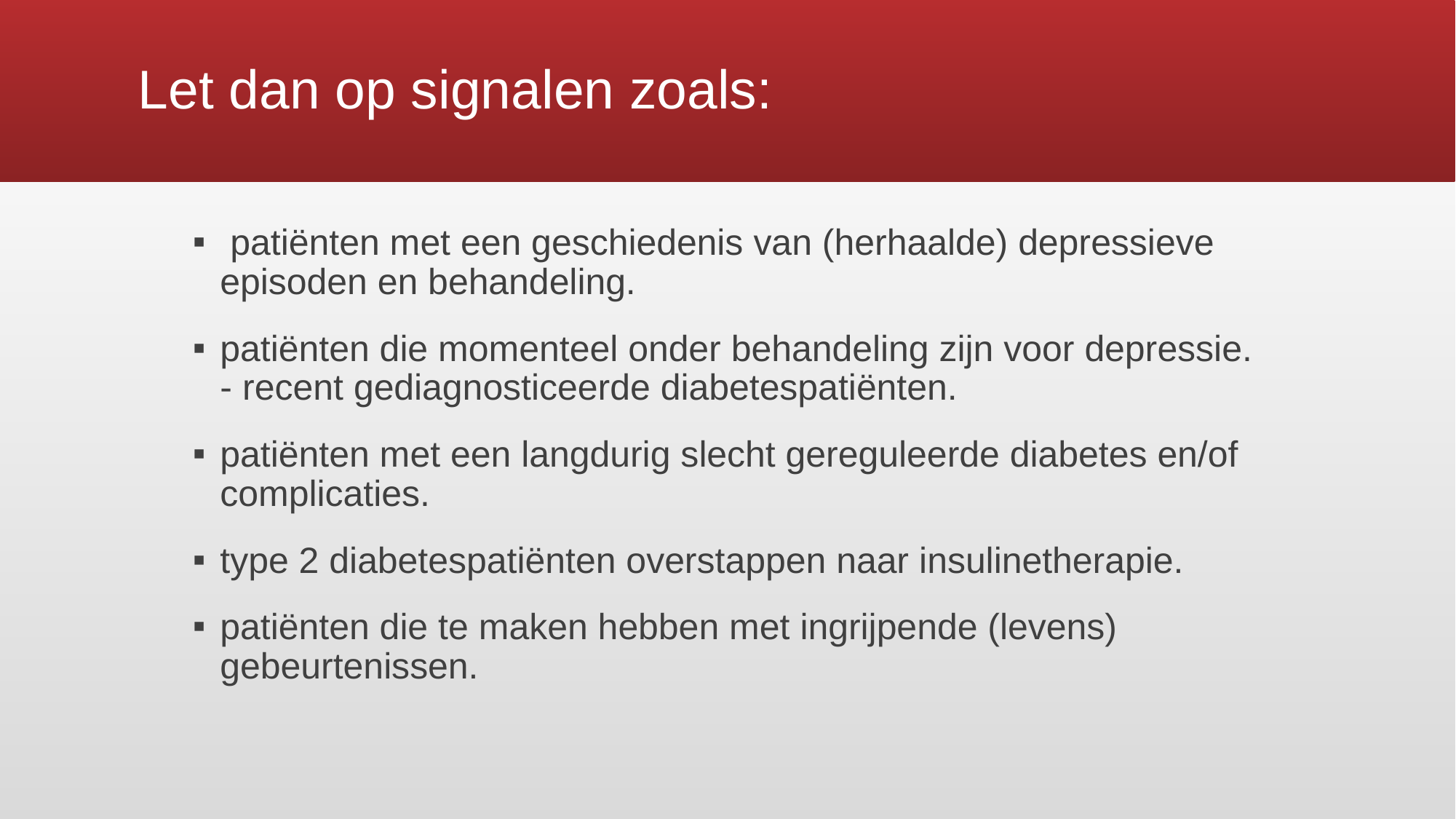

# Let dan op signalen zoals:
 patiënten met een geschiedenis van (herhaalde) depressieve episoden en behandeling.
patiënten die momenteel onder behandeling zijn voor depressie. - recent gediagnosticeerde diabetespatiënten.
patiënten met een langdurig slecht gereguleerde diabetes en/of complicaties.
type 2 diabetespatiënten overstappen naar insulinetherapie.
patiënten die te maken hebben met ingrijpende (levens) gebeurtenissen.